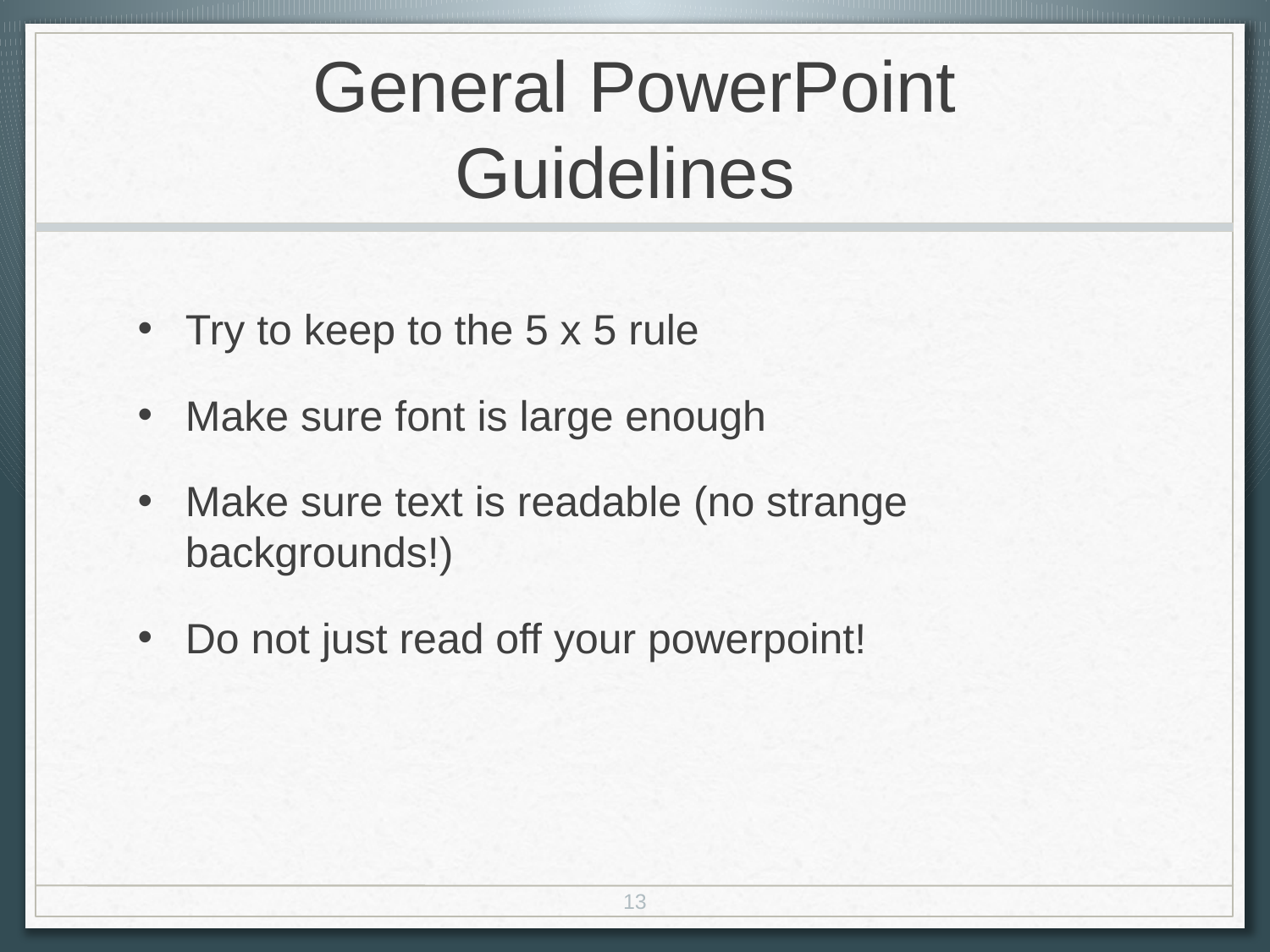

# General PowerPoint Guidelines
Try to keep to the 5 x 5 rule
Make sure font is large enough
Make sure text is readable (no strange backgrounds!)
Do not just read off your powerpoint!
13